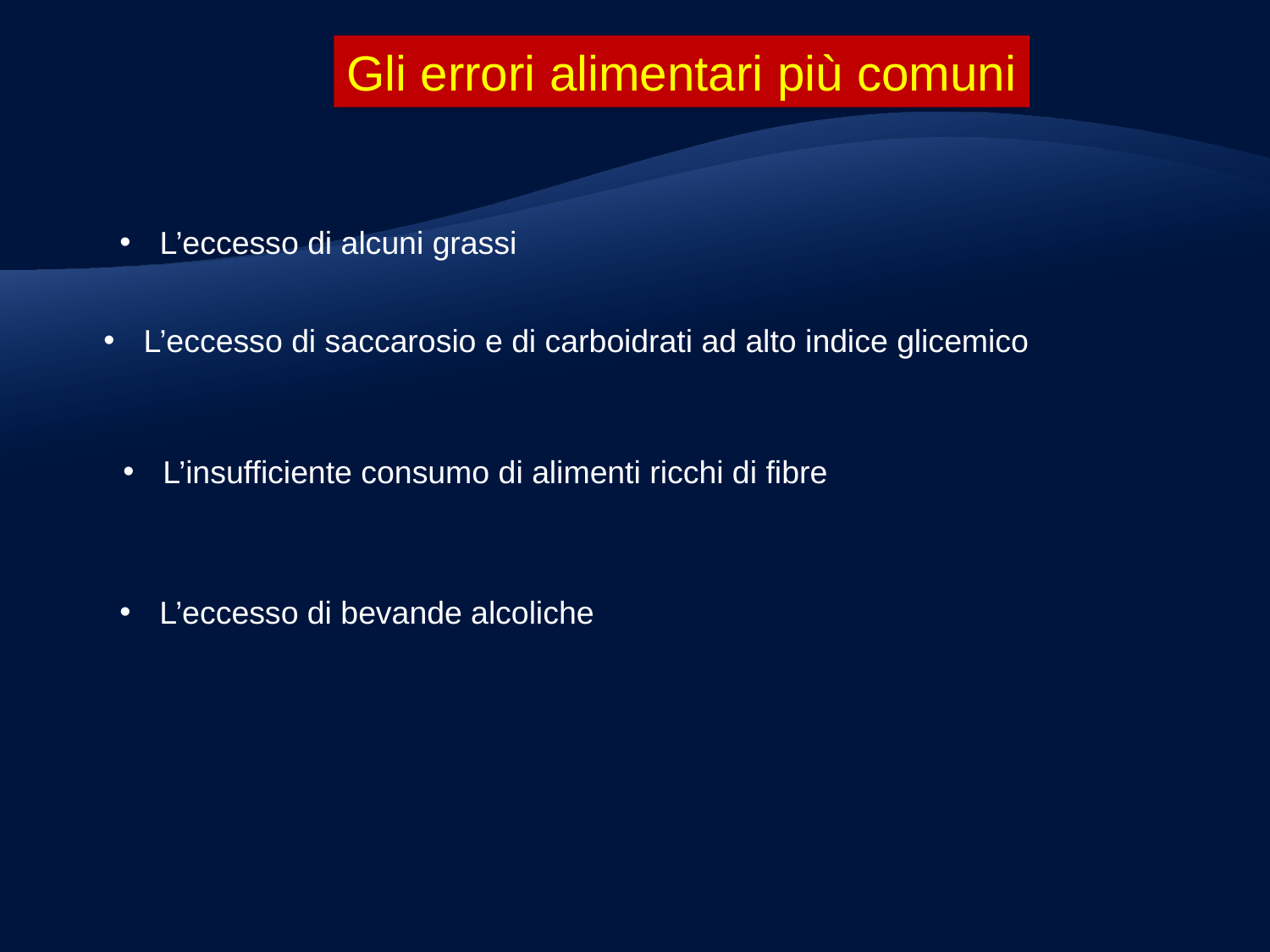

Gli errori alimentari più comuni
L’eccesso di alcuni grassi
L’eccesso di saccarosio e di carboidrati ad alto indice glicemico
L’insufficiente consumo di alimenti ricchi di fibre
L’eccesso di bevande alcoliche